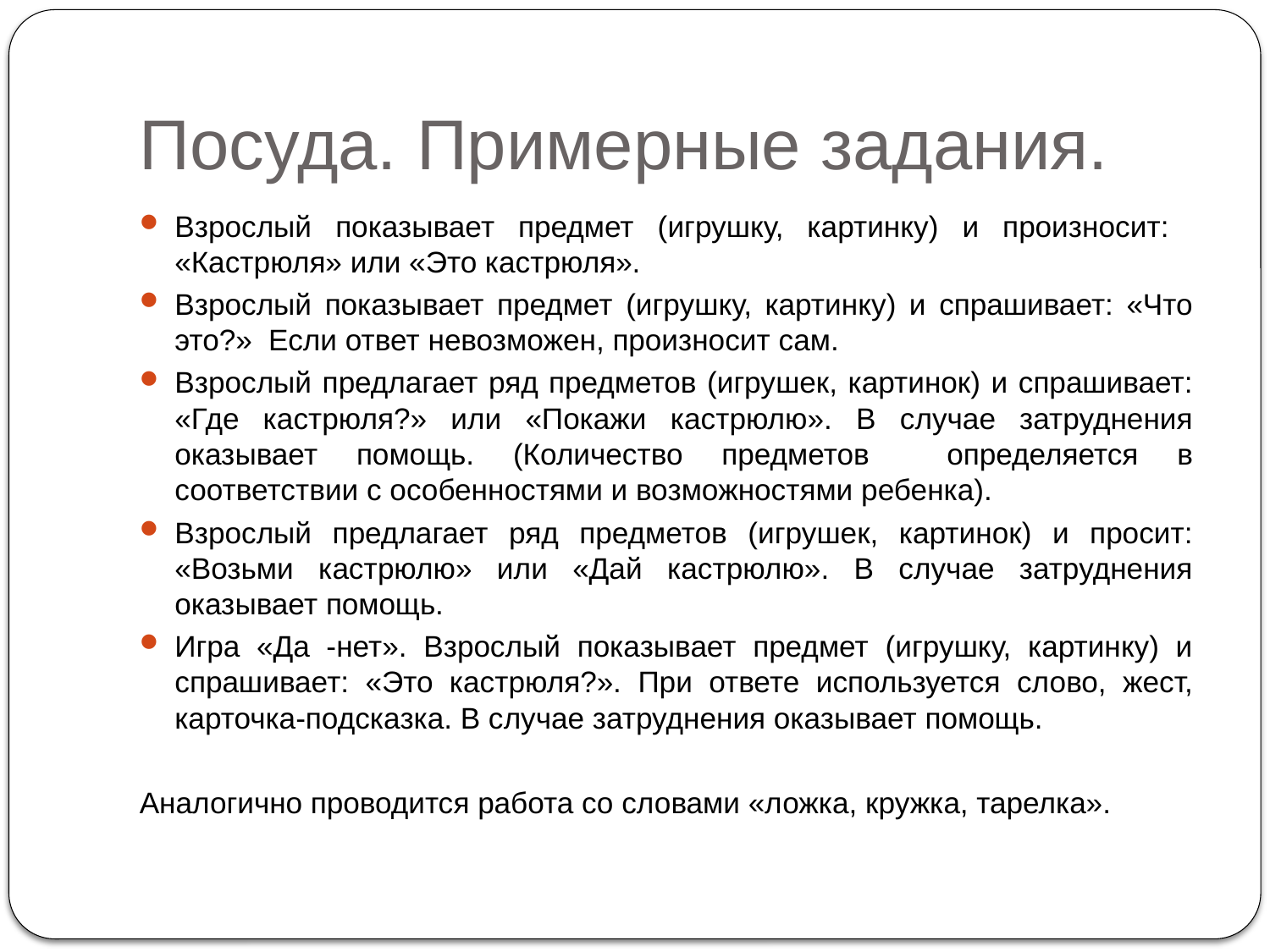

# Посуда. Примерные задания.
Взрослый показывает предмет (игрушку, картинку) и произносит:  «Кастрюля» или «Это кастрюля».
Взрослый показывает предмет (игрушку, картинку) и спрашивает: «Что это?»  Если ответ невозможен, произносит сам.
Взрослый предлагает ряд предметов (игрушек, картинок) и спрашивает: «Где кастрюля?» или «Покажи кастрюлю». В случае затруднения оказывает помощь. (Количество предметов  определяется в соответствии с особенностями и возможностями ребенка).
Взрослый предлагает ряд предметов (игрушек, картинок) и просит: «Возьми кастрюлю» или «Дай кастрюлю». В случае затруднения оказывает помощь.
Игра «Да -нет». Взрослый показывает предмет (игрушку, картинку) и спрашивает: «Это кастрюля?». При ответе используется слово, жест, карточка-подсказка. В случае затруднения оказывает помощь.

Аналогично проводится работа со словами «ложка, кружка, тарелка».